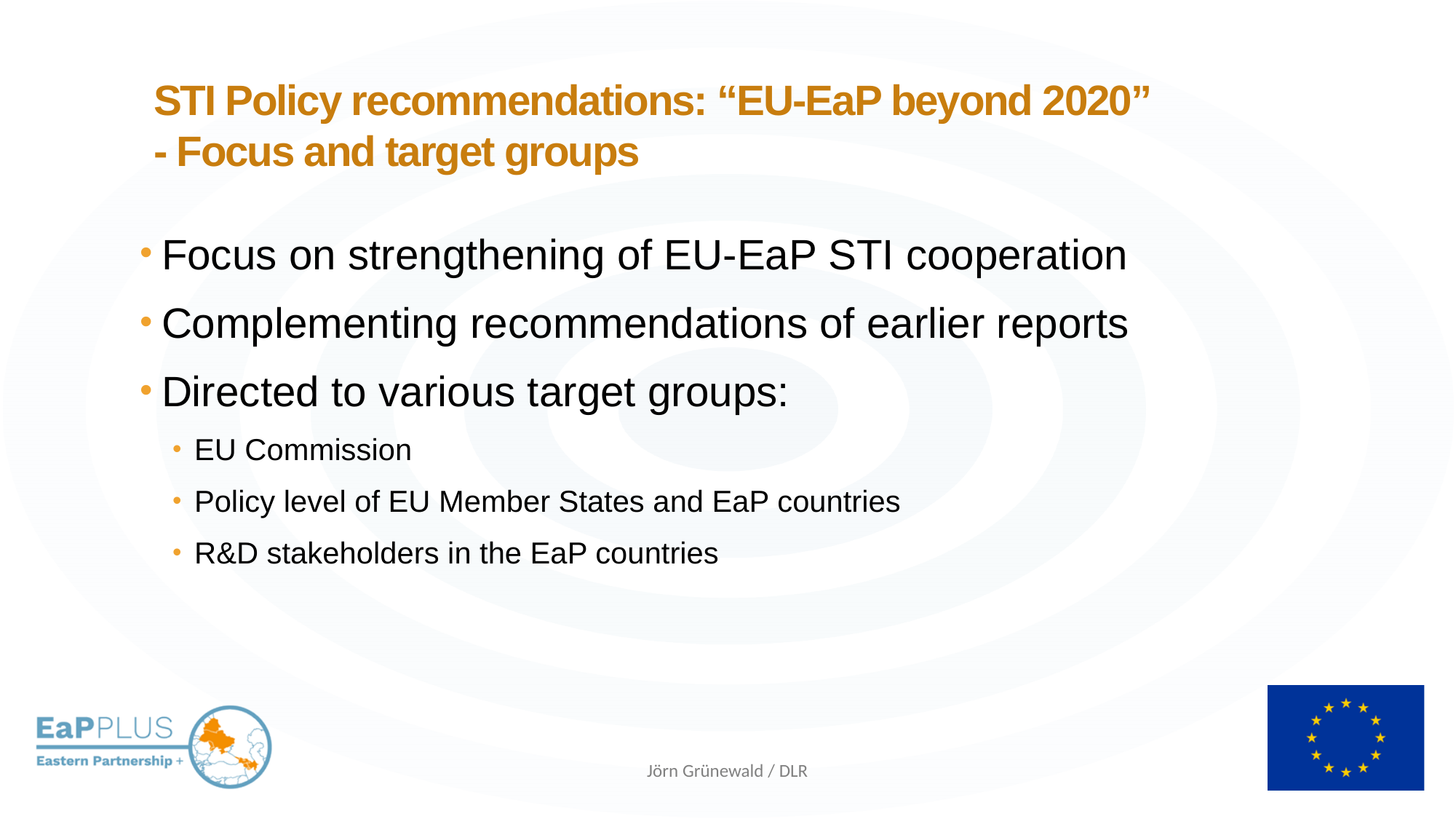

STI Policy recommendations: “EU-EaP beyond 2020”
- Focus and target groups
Focus on strengthening of EU-EaP STI cooperation
Complementing recommendations of earlier reports
Directed to various target groups:
EU Commission
Policy level of EU Member States and EaP countries
R&D stakeholders in the EaP countries

Jörn Grünewald / DLR